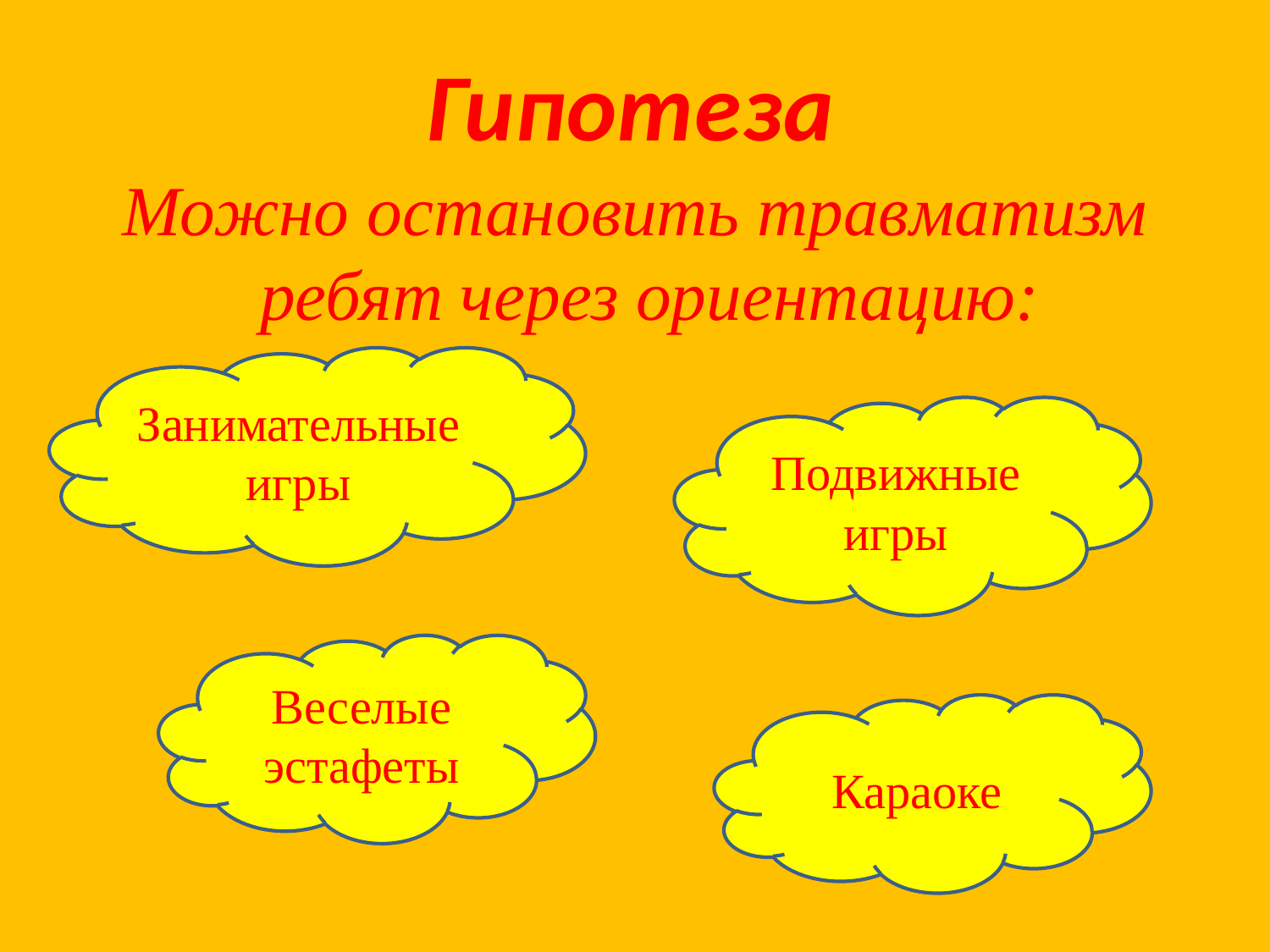

#
Гипотеза
Можно остановить травматизм ребят через ориентацию:
Занимательные игры
Подвижные игры
Веселые эстафеты
Караоке